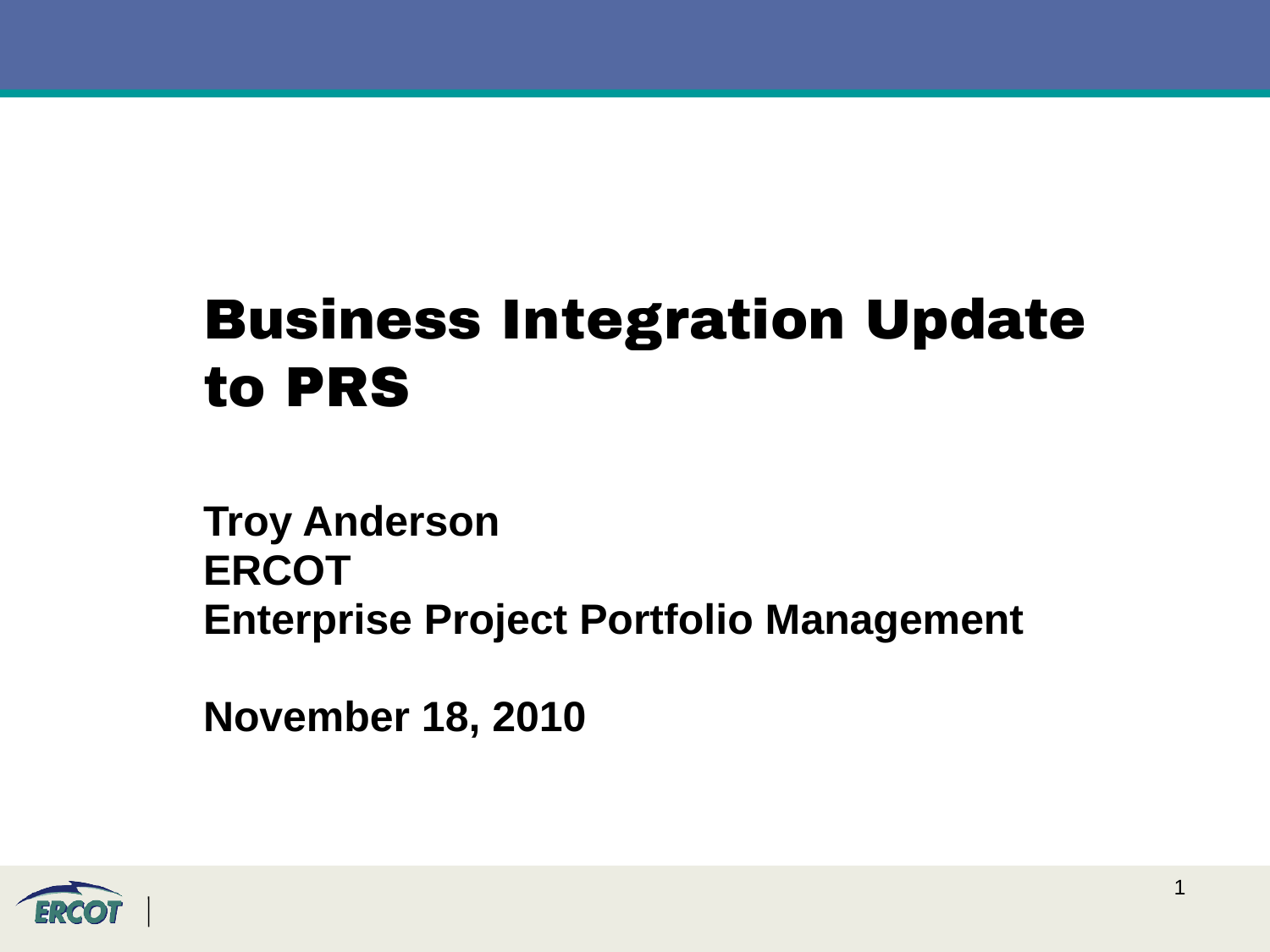

Business Integration Update to PRS
Troy Anderson
ERCOT
Enterprise Project Portfolio Management

November 18, 2010